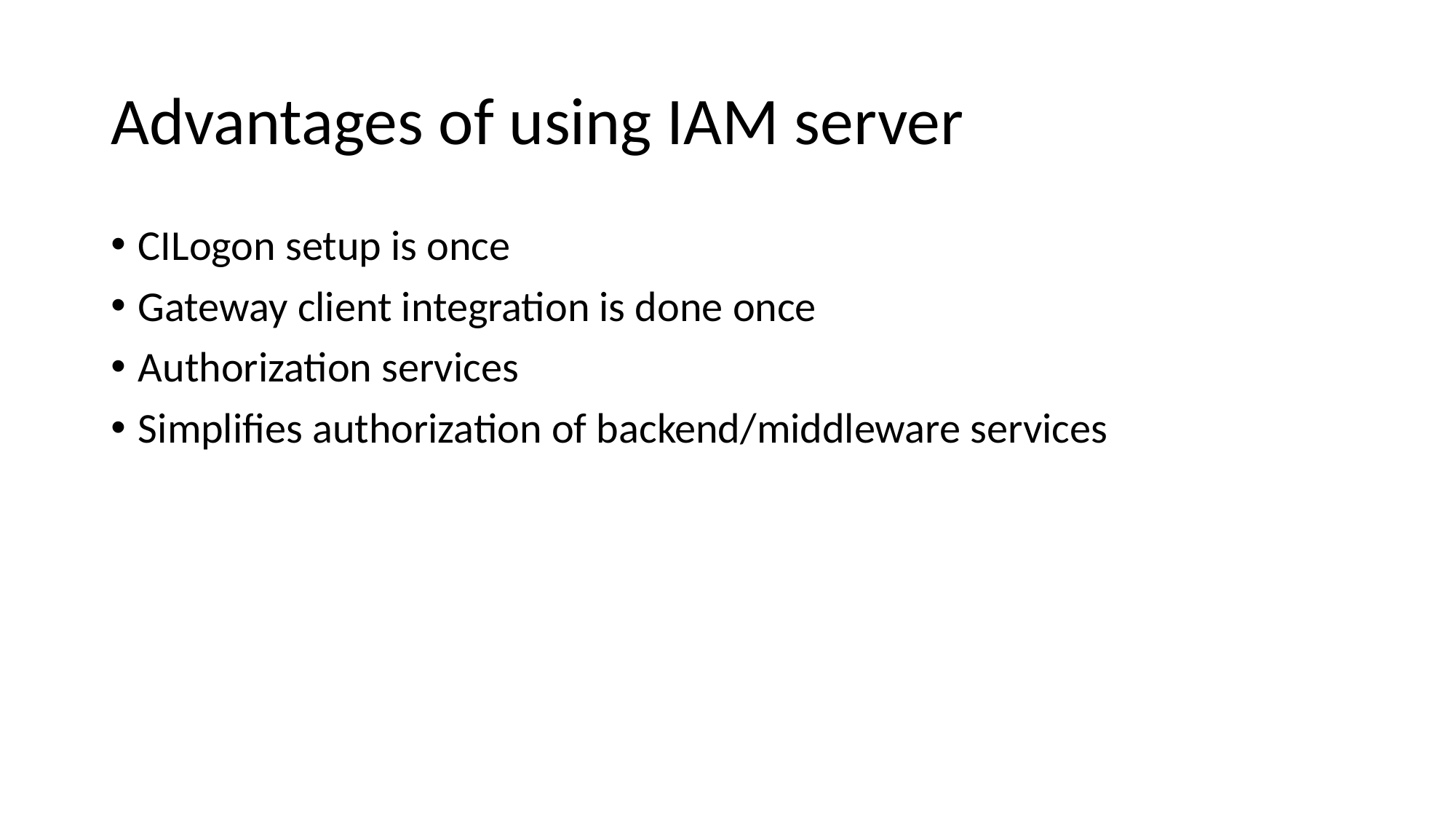

# Advantages of using IAM server
CILogon setup is once
Gateway client integration is done once
Authorization services
Simplifies authorization of backend/middleware services